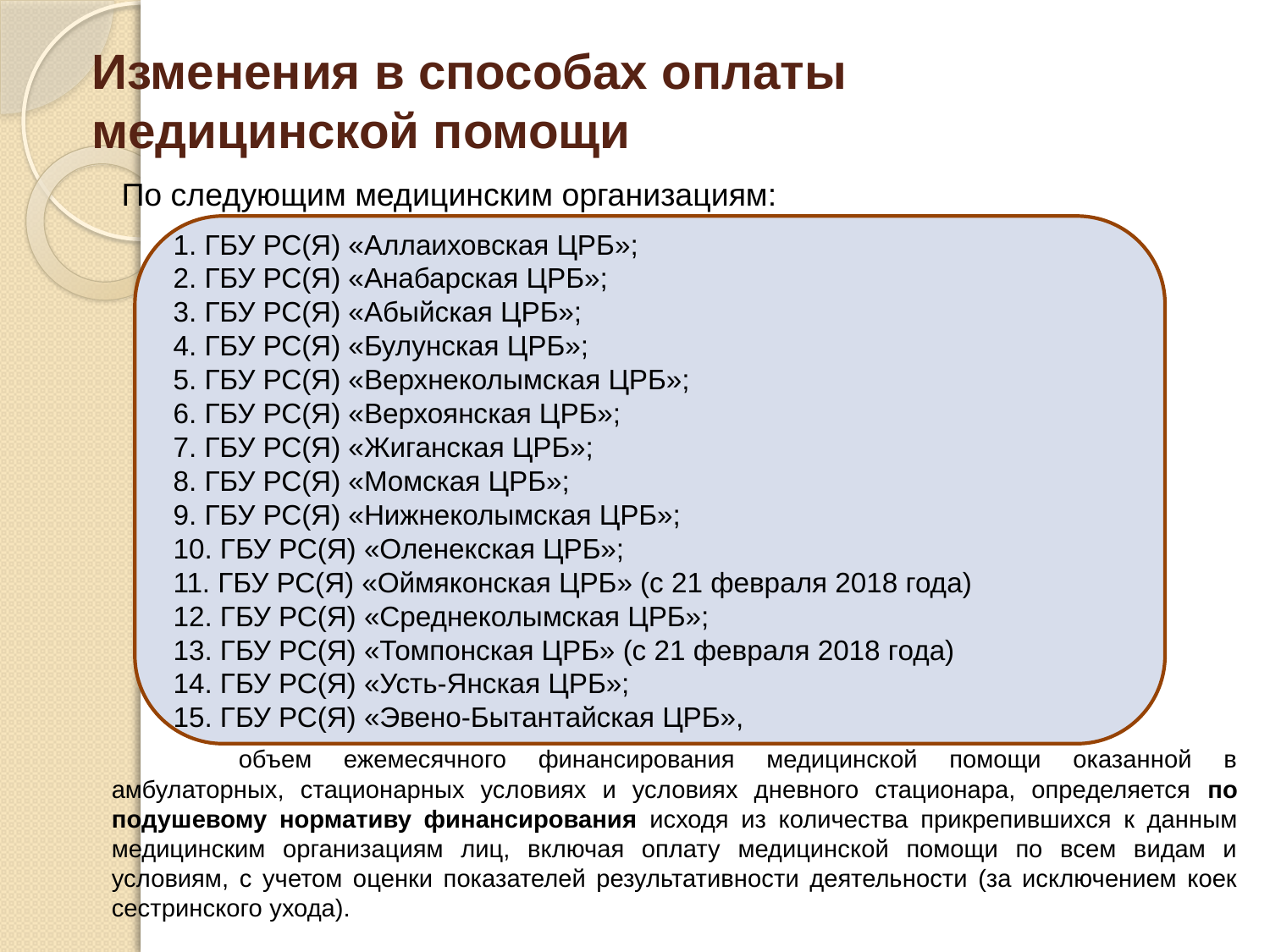

# Изменения в способах оплаты медицинской помощи
По следующим медицинским организациям:
1. ГБУ РС(Я) «Аллаиховская ЦРБ»;
2. ГБУ РС(Я) «Анабарская ЦРБ»;
3. ГБУ РС(Я) «Абыйская ЦРБ»;
4. ГБУ РС(Я) «Булунская ЦРБ»;
5. ГБУ РС(Я) «Верхнеколымская ЦРБ»;
6. ГБУ РС(Я) «Верхоянская ЦРБ»;
7. ГБУ РС(Я) «Жиганская ЦРБ»;
8. ГБУ РС(Я) «Момская ЦРБ»;
9. ГБУ РС(Я) «Нижнеколымская ЦРБ»;
10. ГБУ РС(Я) «Оленекская ЦРБ»;
11. ГБУ РС(Я) «Оймяконская ЦРБ» (с 21 февраля 2018 года)
12. ГБУ РС(Я) «Среднеколымская ЦРБ»;
13. ГБУ РС(Я) «Томпонская ЦРБ» (с 21 февраля 2018 года)
14. ГБУ РС(Я) «Усть-Янская ЦРБ»;
15. ГБУ РС(Я) «Эвено-Бытантайская ЦРБ»,

	объем ежемесячного финансирования медицинской помощи оказанной в амбулаторных, стационарных условиях и условиях дневного стационара, определяется по подушевому нормативу финансирования исходя из количества прикрепившихся к данным медицинским организациям лиц, включая оплату медицинской помощи по всем видам и условиям, с учетом оценки показателей результативности деятельности (за исключением коек сестринского ухода).